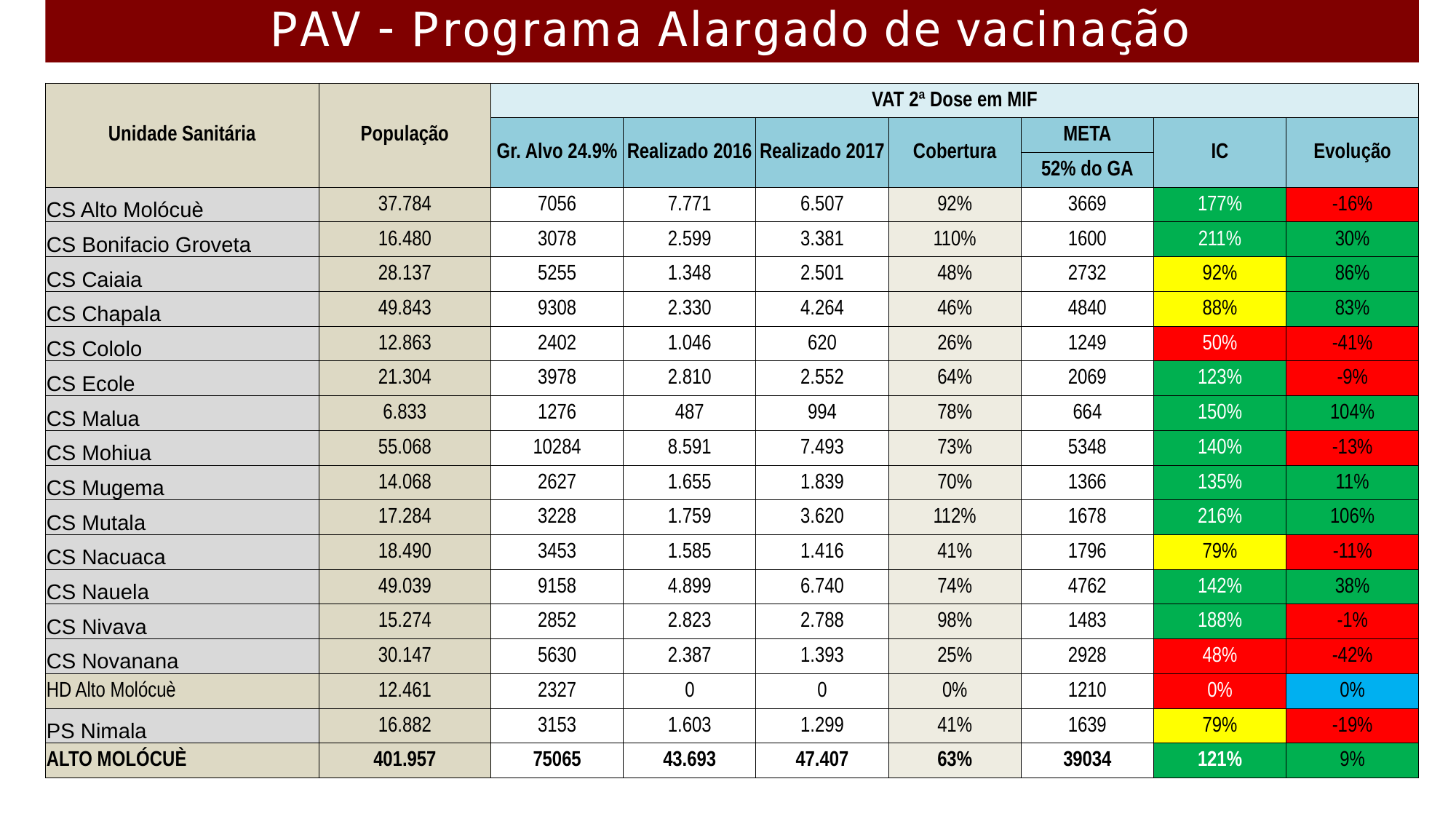

# PAV - Programa Alargado de vacinação
| Unidade Sanitária | População | VAT 2ª Dose em MIF |  |  |  |  |  |  |
| --- | --- | --- | --- | --- | --- | --- | --- | --- |
|  |  | Gr. Alvo 24.9% | Realizado 2016 | Realizado 2017 | Cobertura | META | IC | Evolução |
|  |  |  |  |  |  | 52% do GA |  |  |
| CS Alto Molócuè | 37.784 | 7056 | 7.771 | 6.507 | 92% | 3669 | 177% | -16% |
| CS Bonifacio Groveta | 16.480 | 3078 | 2.599 | 3.381 | 110% | 1600 | 211% | 30% |
| CS Caiaia | 28.137 | 5255 | 1.348 | 2.501 | 48% | 2732 | 92% | 86% |
| CS Chapala | 49.843 | 9308 | 2.330 | 4.264 | 46% | 4840 | 88% | 83% |
| CS Cololo | 12.863 | 2402 | 1.046 | 620 | 26% | 1249 | 50% | -41% |
| CS Ecole | 21.304 | 3978 | 2.810 | 2.552 | 64% | 2069 | 123% | -9% |
| CS Malua | 6.833 | 1276 | 487 | 994 | 78% | 664 | 150% | 104% |
| CS Mohiua | 55.068 | 10284 | 8.591 | 7.493 | 73% | 5348 | 140% | -13% |
| CS Mugema | 14.068 | 2627 | 1.655 | 1.839 | 70% | 1366 | 135% | 11% |
| CS Mutala | 17.284 | 3228 | 1.759 | 3.620 | 112% | 1678 | 216% | 106% |
| CS Nacuaca | 18.490 | 3453 | 1.585 | 1.416 | 41% | 1796 | 79% | -11% |
| CS Nauela | 49.039 | 9158 | 4.899 | 6.740 | 74% | 4762 | 142% | 38% |
| CS Nivava | 15.274 | 2852 | 2.823 | 2.788 | 98% | 1483 | 188% | -1% |
| CS Novanana | 30.147 | 5630 | 2.387 | 1.393 | 25% | 2928 | 48% | -42% |
| HD Alto Molócuè | 12.461 | 2327 | 0 | 0 | 0% | 1210 | 0% | 0% |
| PS Nimala | 16.882 | 3153 | 1.603 | 1.299 | 41% | 1639 | 79% | -19% |
| ALTO MOLÓCUÈ | 401.957 | 75065 | 43.693 | 47.407 | 63% | 39034 | 121% | 9% |